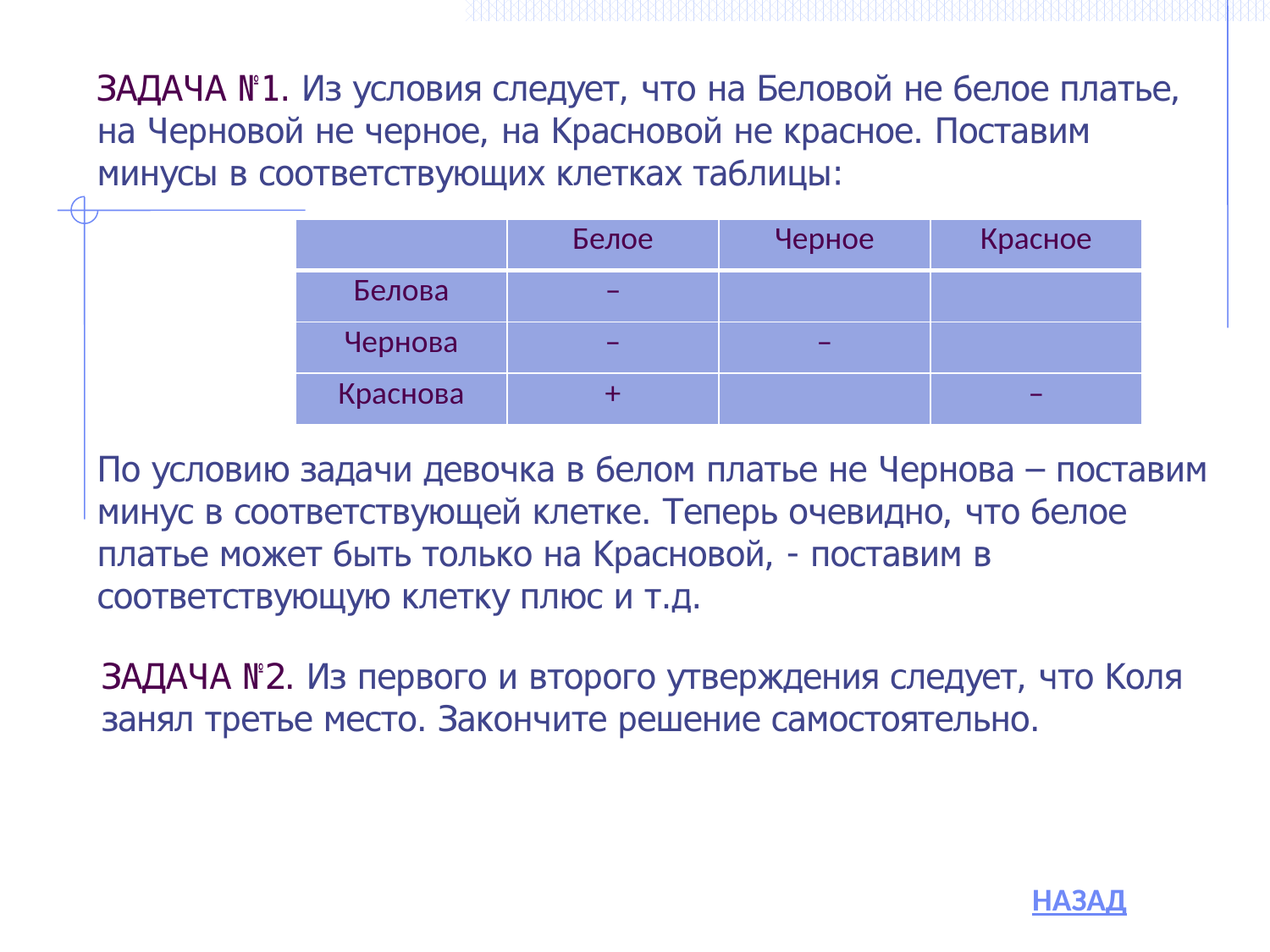

ЗАДАЧА №1. Из условия следует, что на Беловой не белое платье, на Черновой не черное, на Красновой не красное. Поставим минусы в соответствующих клетках таблицы:

По условию задачи девочка в белом платье не Чернова – поставим минус в соответствующей клетке. Теперь очевидно, что белое платье может быть только на Красновой, - поставим в соответствующую клетку плюс и т.д.
|  | Белое | Черное | Красное |
| --- | --- | --- | --- |
| Белова | – |  |  |
| Чернова | – | – |  |
| Краснова | + |  | – |
ЗАДАЧА №2. Из первого и второго утверждения следует, что Коля занял третье место. Закончите решение самостоятельно.
НАЗАД